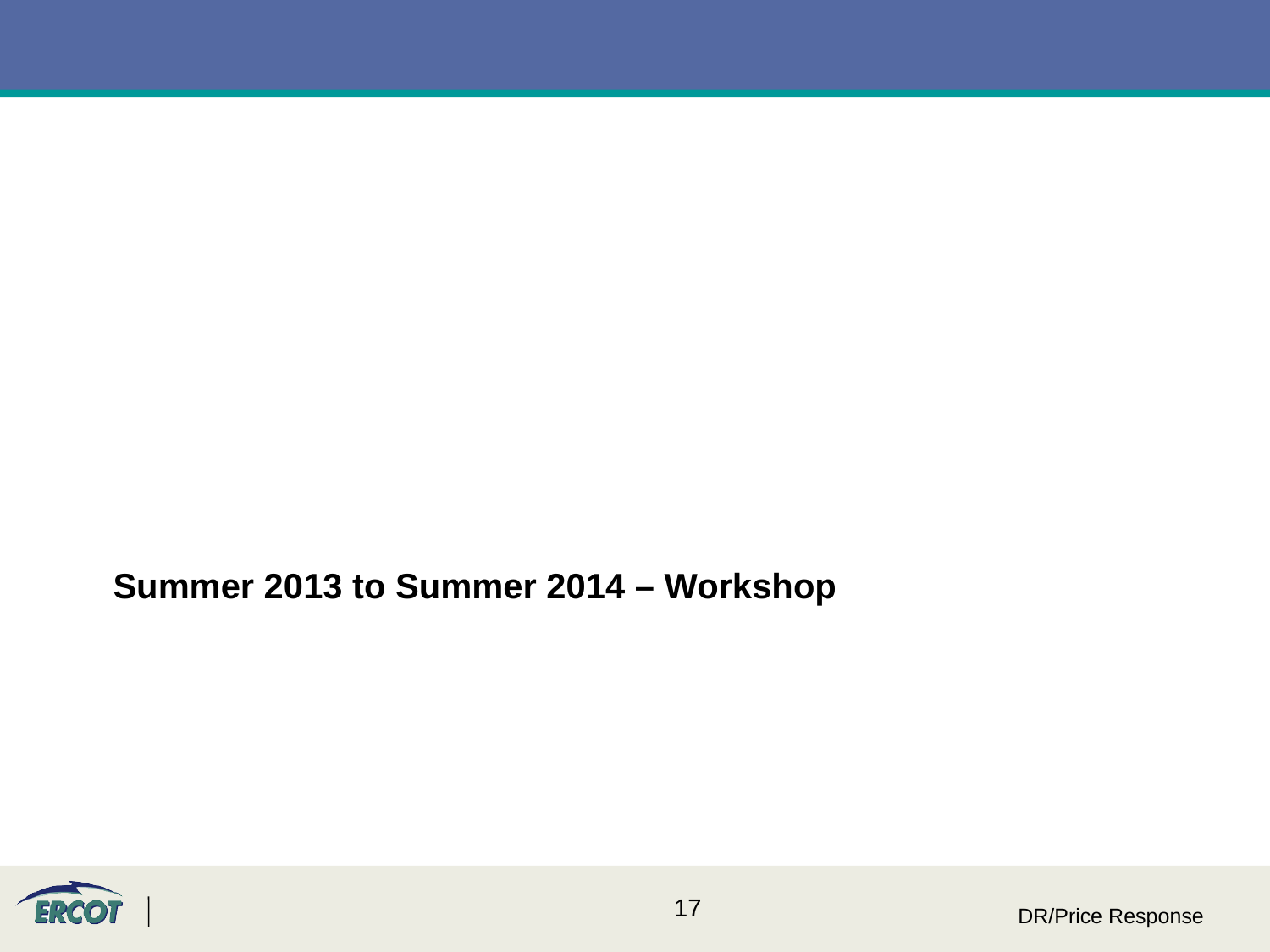

Summer 2013 to Summer 2014 – Workshop
#
DR/Price Response